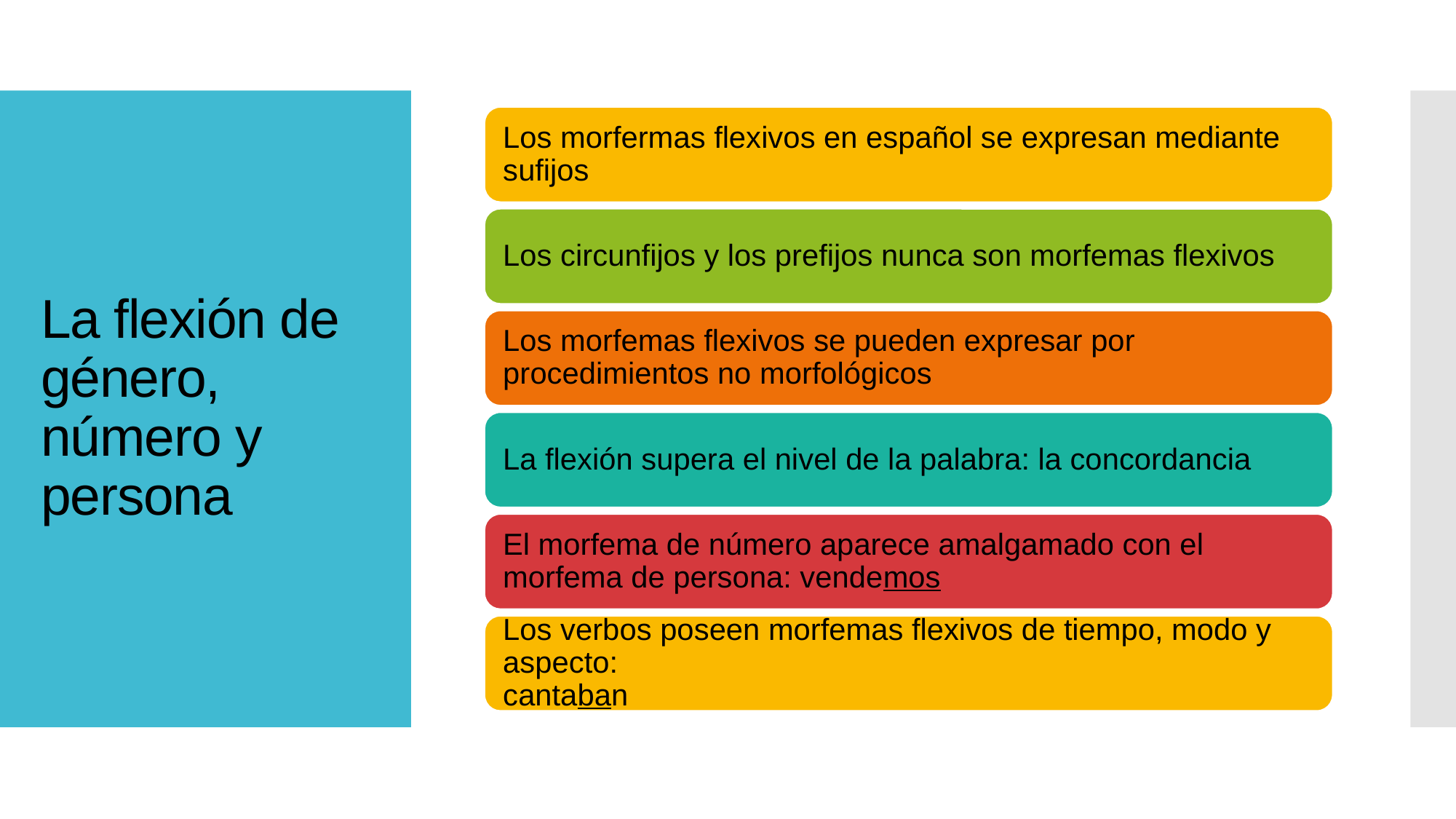

Los morfermas flexivos en español se expresan mediante sufijos
Los circunfijos y los prefijos nunca son morfemas flexivos
Los morfemas flexivos se pueden expresar por procedimientos no morfológicos
La flexión supera el nivel de la palabra: la concordancia
El morfema de número aparece amalgamado con el morfema de persona: vendemos
Los verbos poseen morfemas flexivos de tiempo, modo y aspecto:
cantaban
# La flexión de género, número y persona